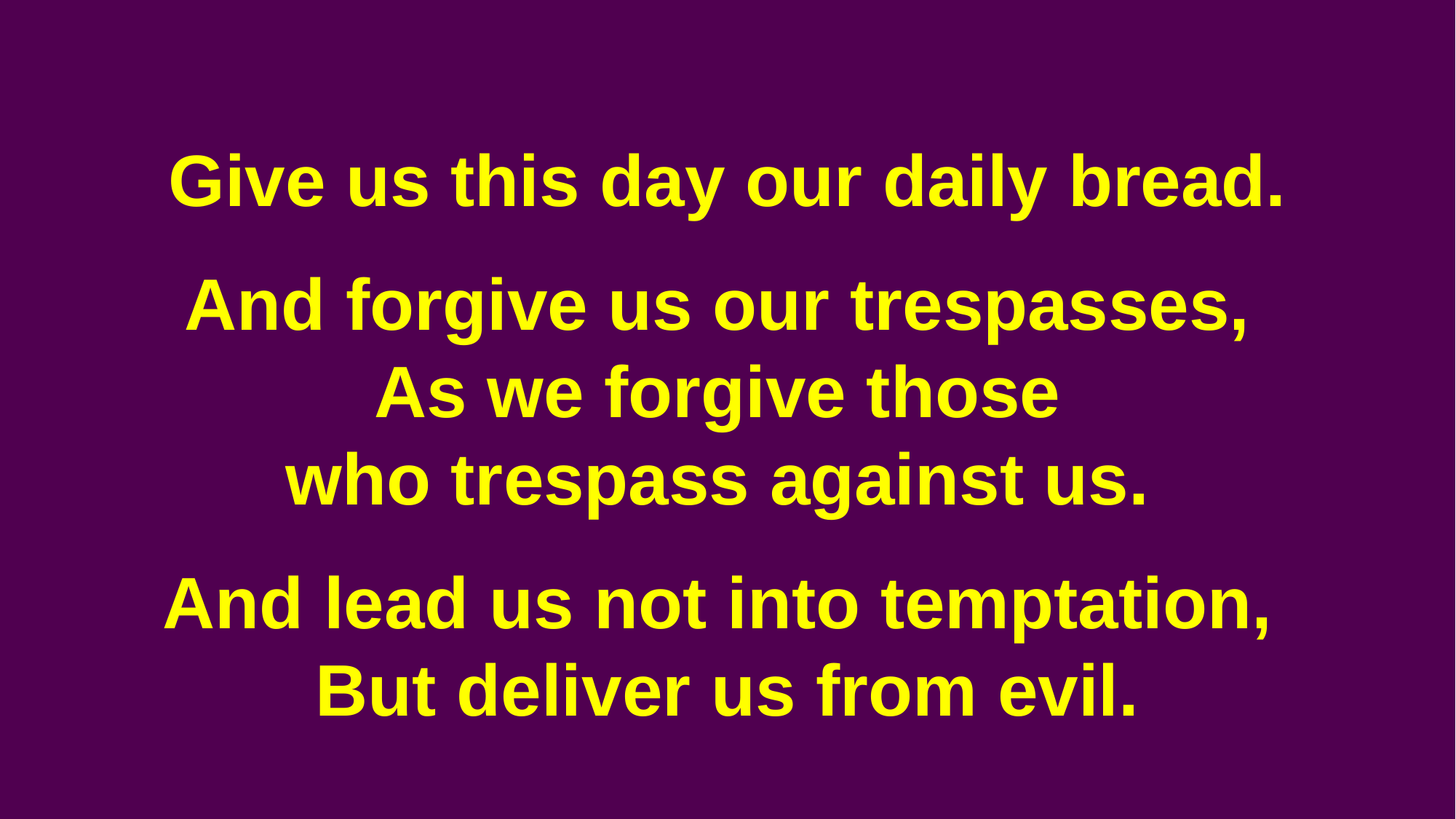

Give us this day our daily bread.
And forgive us our trespasses,
As we forgive those
who trespass against us.
And lead us not into temptation,
But deliver us from evil.